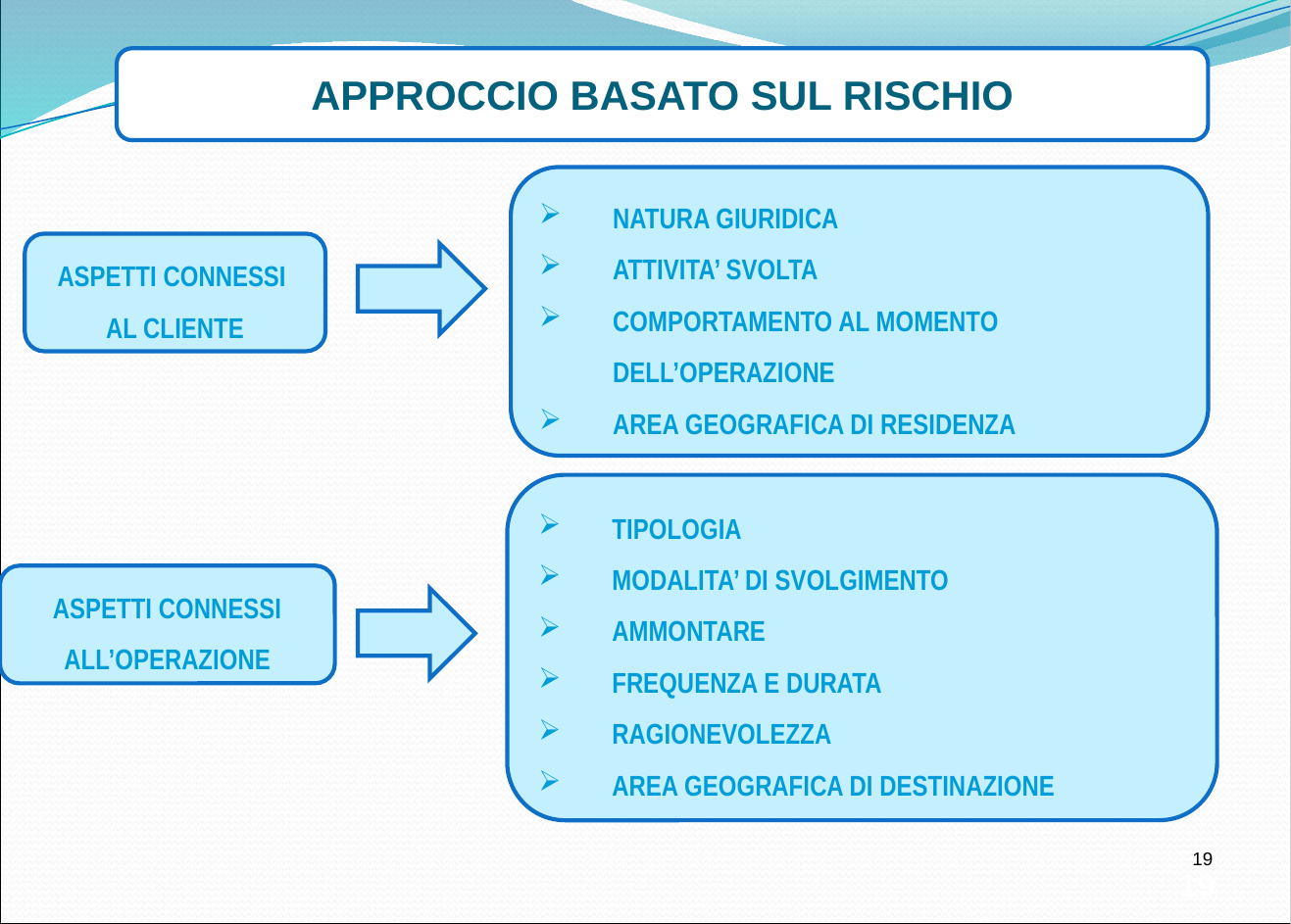

APPROCCIO BASATO SUL RISCHIO

NATURA GIURIDICA
ATTIVITA’ SVOLTA
COMPORTAMENTO AL MOMENTO DELL’OPERAZIONE
AREA GEOGRAFICA DI RESIDENZA
ASPETTI CONNESSI
AL CLIENTE

TIPOLOGIA
MODALITA’ DI SVOLGIMENTO
AMMONTARE
FREQUENZA E DURATA
RAGIONEVOLEZZA
AREA GEOGRAFICA DI DESTINAZIONE
ASPETTI CONNESSI
ALL’OPERAZIONE

19
19